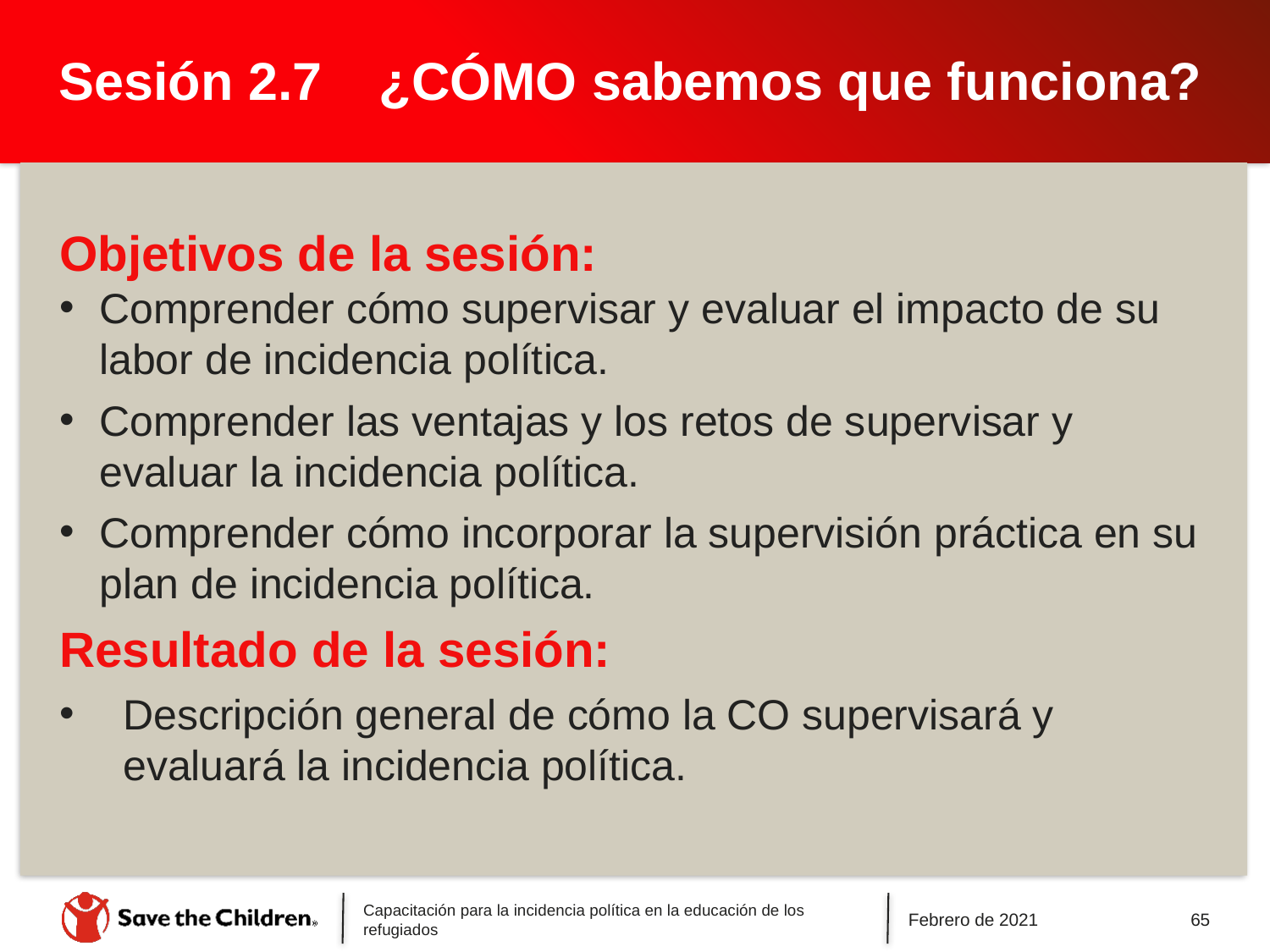

# Sesión 2.7 	¿CÓMO sabemos que funciona?
Objetivos de la sesión:
Comprender cómo supervisar y evaluar el impacto de su labor de incidencia política.
Comprender las ventajas y los retos de supervisar y evaluar la incidencia política.
Comprender cómo incorporar la supervisión práctica en su plan de incidencia política.
Resultado de la sesión:
Descripción general de cómo la CO supervisará y evaluará la incidencia política.
Capacitación para la incidencia política en la educación de los refugiados
Febrero de 2021
65